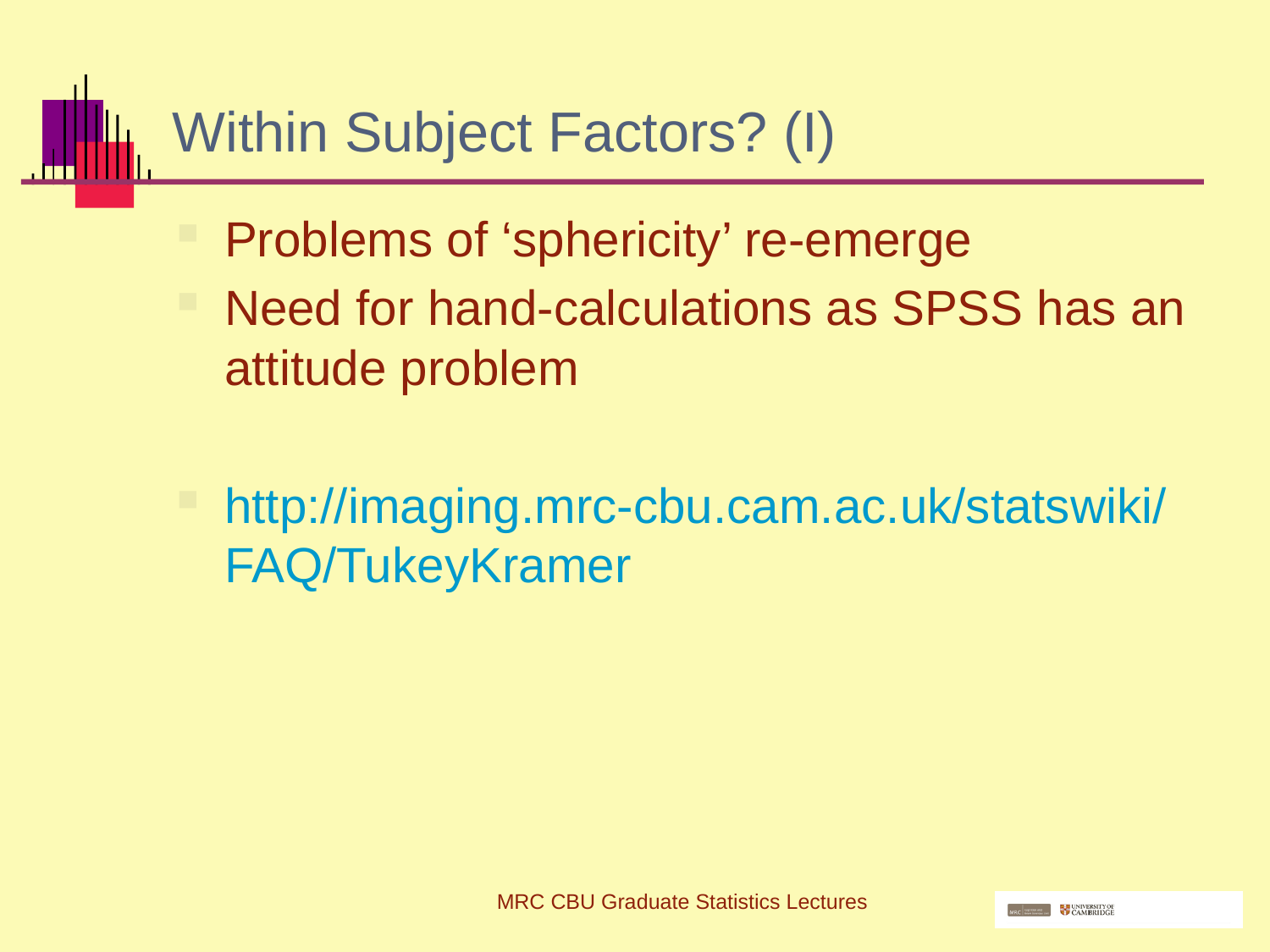

# Within Subject Factors? (I)
Problems of ‘sphericity’ re-emerge
Need for hand-calculations as SPSS has an attitude problem

http://imaging.mrc-cbu.cam.ac.uk/statswiki/FAQ/TukeyKramer

MRC CBU Graduate Statistics Lectures